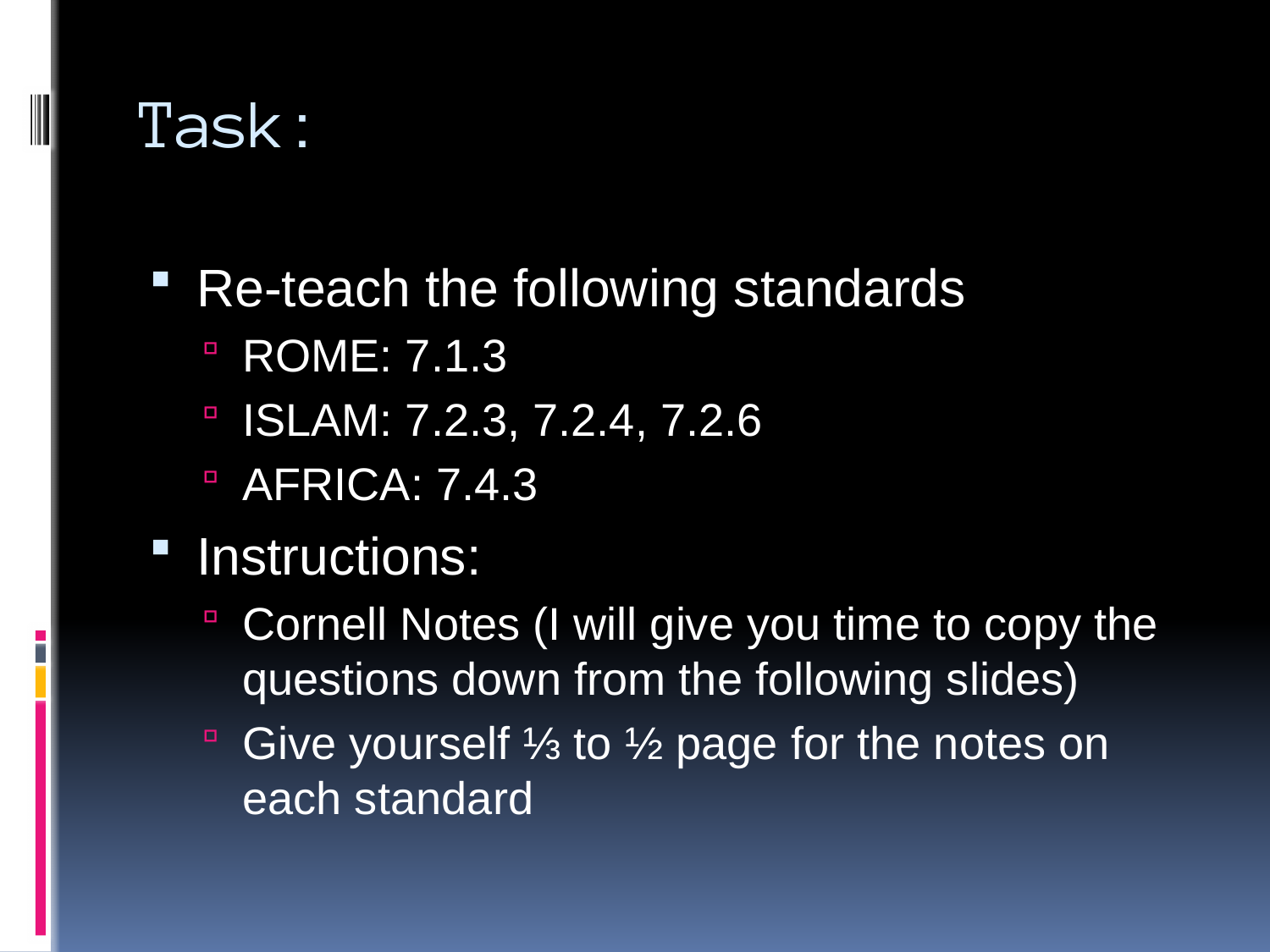

# Task:
Re-teach the following standards
ROME: 7.1.3
ISLAM: 7.2.3, 7.2.4, 7.2.6
AFRICA: 7.4.3
Instructions:
Cornell Notes (I will give you time to copy the questions down from the following slides)
Give yourself ⅓ to ½ page for the notes on each standard